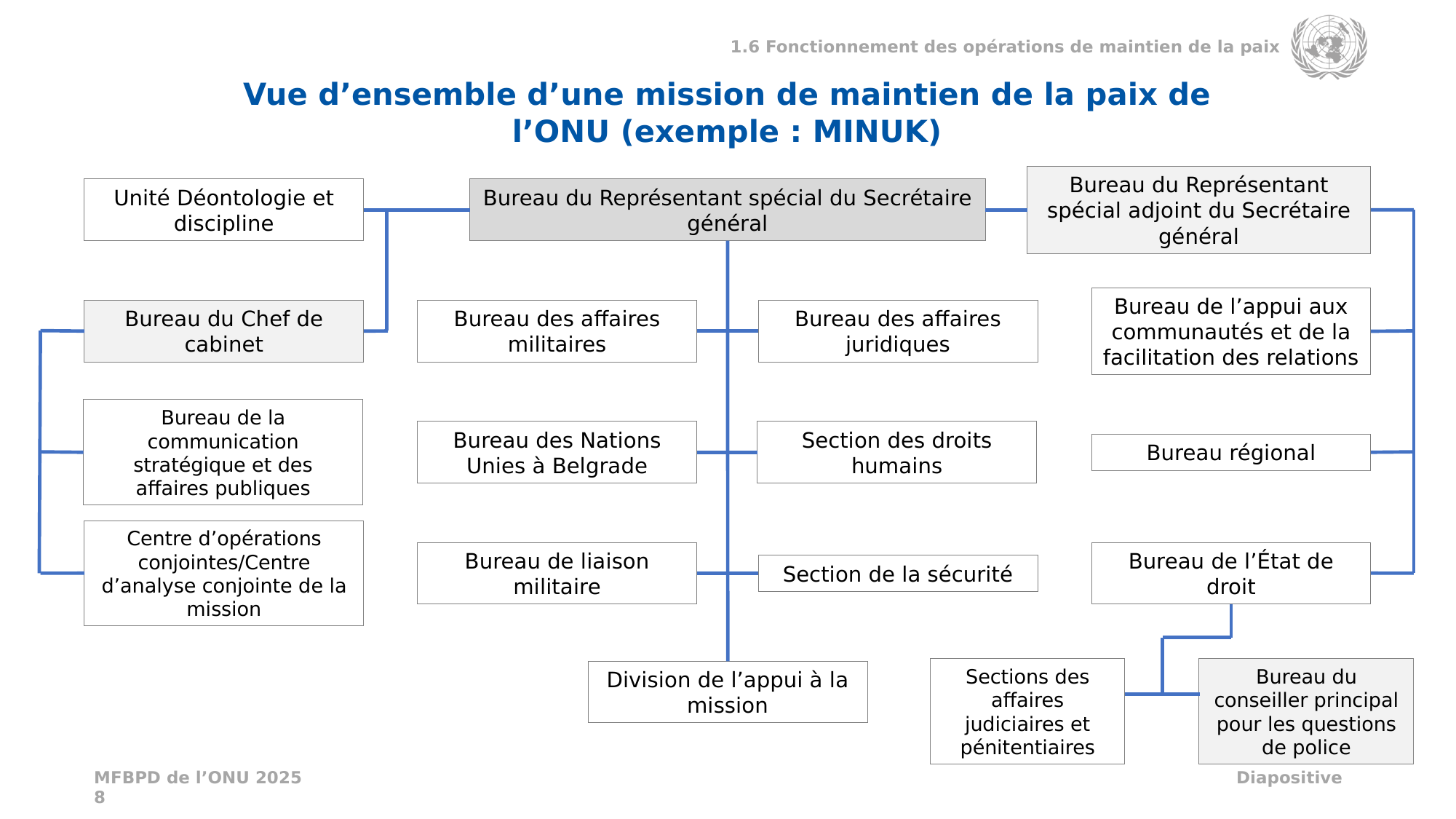

Vue d’ensemble d’une mission de maintien de la paix de l’ONU (exemple : MINUK)
Bureau du Représentant spécial adjoint du Secrétaire général
Unité Déontologie et discipline
Bureau du Représentant spécial du Secrétaire général
Bureau des affaires militaires
Bureau des affaires juridiques
Bureau de l’appui aux communautés et de la facilitation des relations
Bureau du Chef de cabinet
Bureau de la communication stratégique et des affaires publiques
Section des droits humains
Bureau régional
Bureau des Nations Unies à Belgrade
Centre d’opérations conjointes/Centre d’analyse conjointe de la mission
Bureau de liaison militaire
Section de la sécurité
Bureau de l’État de droit
Division de l’appui à la mission
Sections des affaires judiciaires et pénitentiaires
Bureau du conseiller principal pour les questions de police